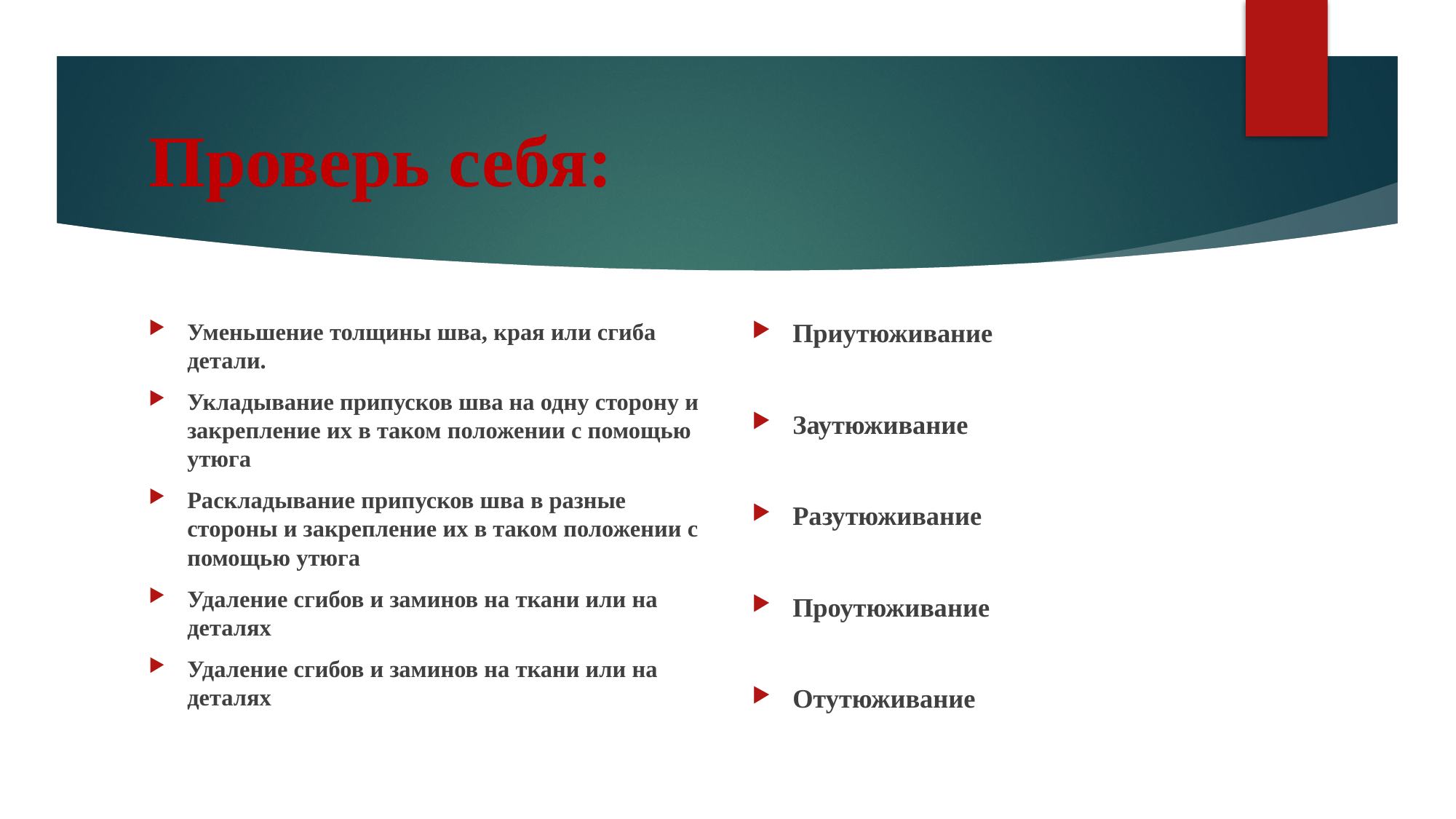

# Проверь себя:
Уменьшение толщины шва, края или сгиба детали.
Укладывание припусков шва на одну сторону и закрепление их в таком положении с помощью утюга
Раскладывание припусков шва в разные стороны и закрепление их в таком положении с помощью утюга
Удаление сгибов и заминов на ткани или на деталях
Удаление сгибов и заминов на ткани или на деталях

Приутюживание

Заутюживание

Разутюживание

Проутюживание

Отутюживание